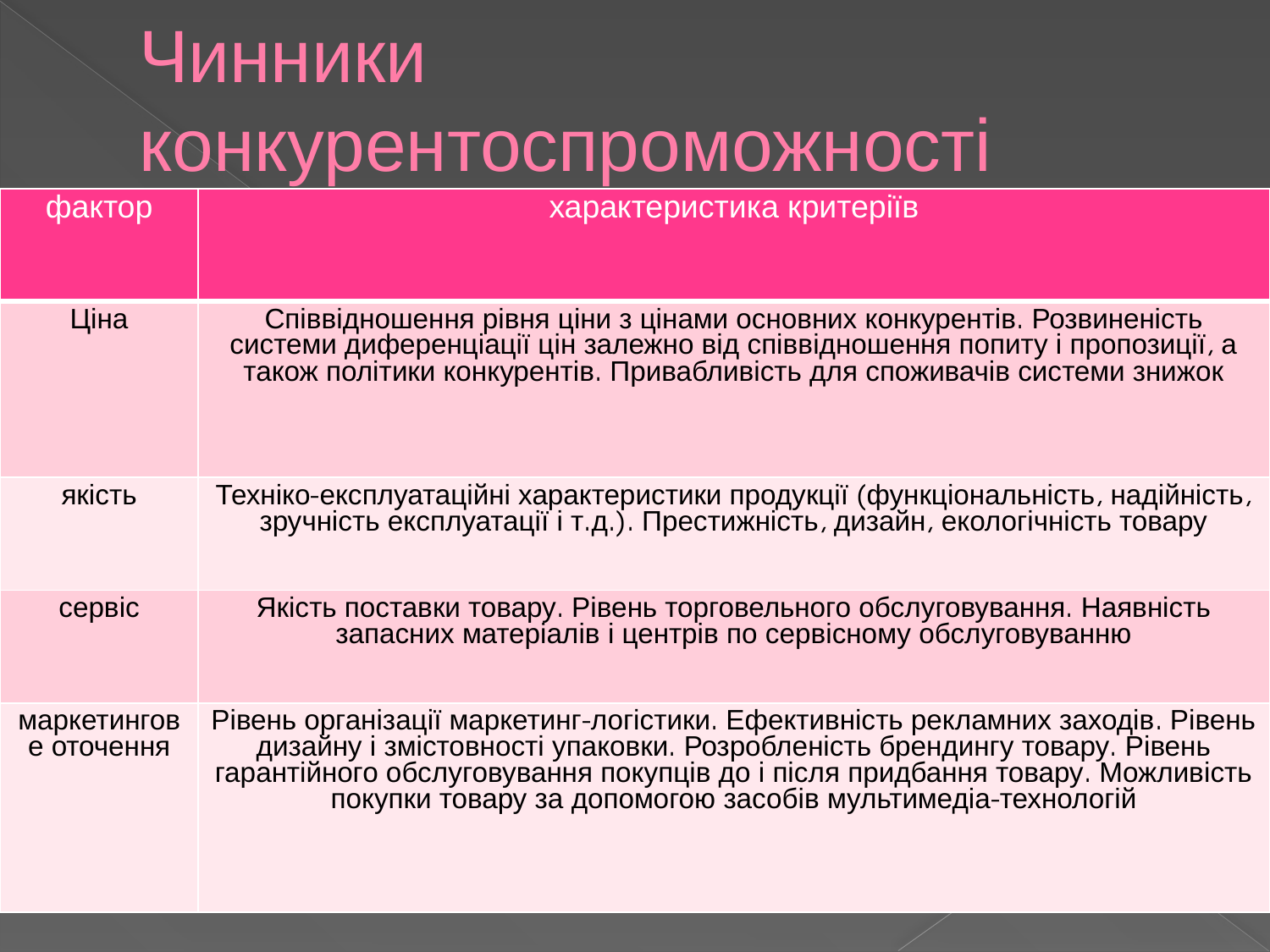

# Чинники конкурентоспроможності
| фактор | характеристика критеріїв |
| --- | --- |
| Ціна | Співвідношення рівня ціни з цінами основних конкурентів. Розвиненість системи диференціації цін залежно від співвідношення попиту і пропозиції, а також політики конкурентів. Привабливість для споживачів системи знижок |
| якість | Техніко-експлуатаційні характеристики продукції (функціональність, надійність, зручність експлуатації і т.д.). Престижність, дизайн, екологічність товару |
| сервіс | Якість поставки товару. Рівень торговельного обслуговування. Наявність запасних матеріалів і центрів по сервісному обслуговуванню |
| маркетингове оточення | Рівень організації маркетинг-логістики. Ефективність рекламних заходів. Рівень дизайну і змістовності упаковки. Розробленість брендингу товару. Рівень гарантійного обслуговування покупців до і після придбання товару. Можливість покупки товару за допомогою засобів мультимедіа-технологій |